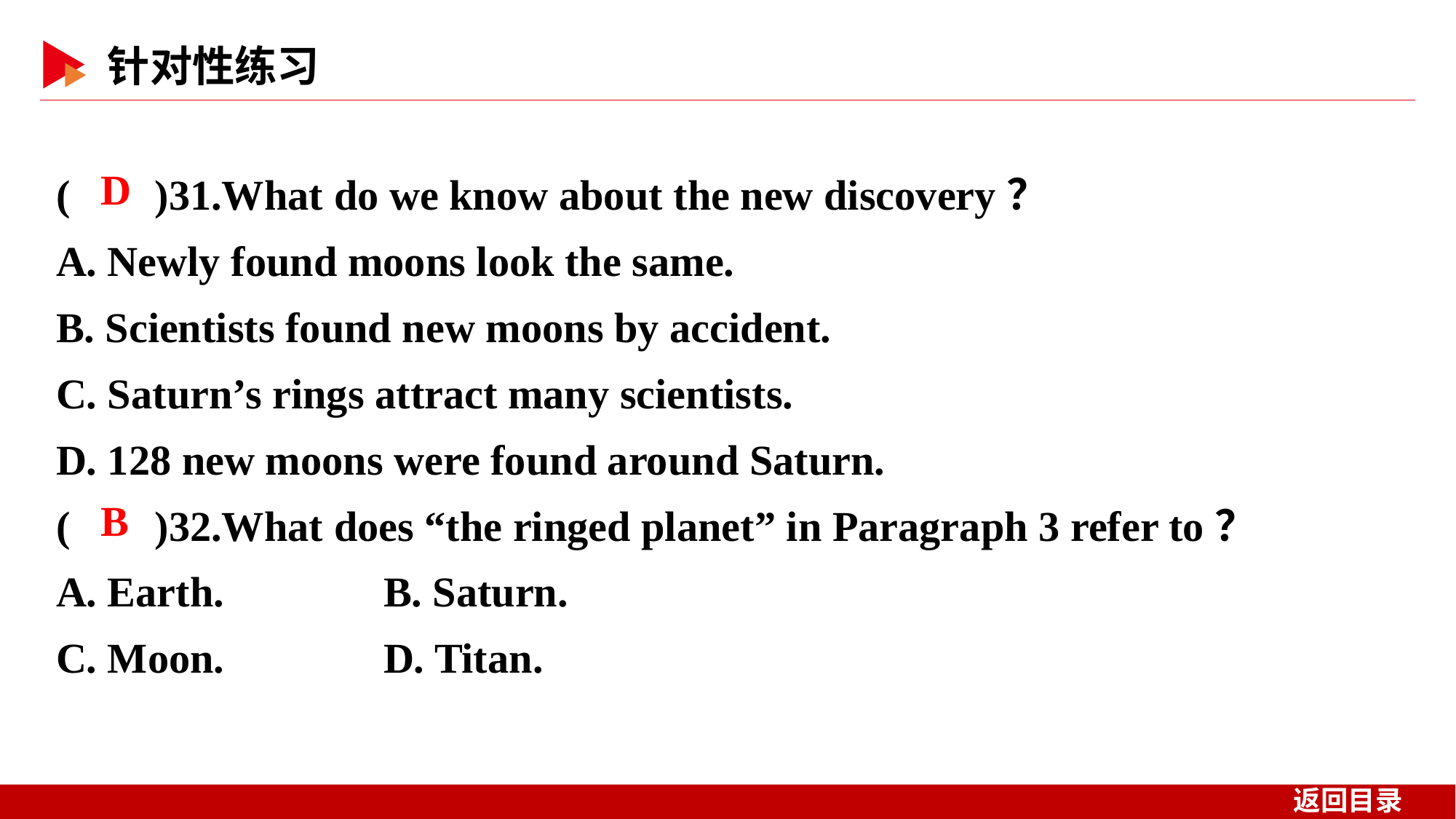

(        )31.What do we know about the new discovery？
A. Newly found moons look the same.
B. Scientists found new moons by accident.
C. Saturn’s rings attract many scientists.
D. 128 new moons were found around Saturn.
(        )32.What does “the ringed planet” in Paragraph 3 refer to？
A. Earth.          	B. Saturn.
C. Moon.            	D. Titan.
   D
   B